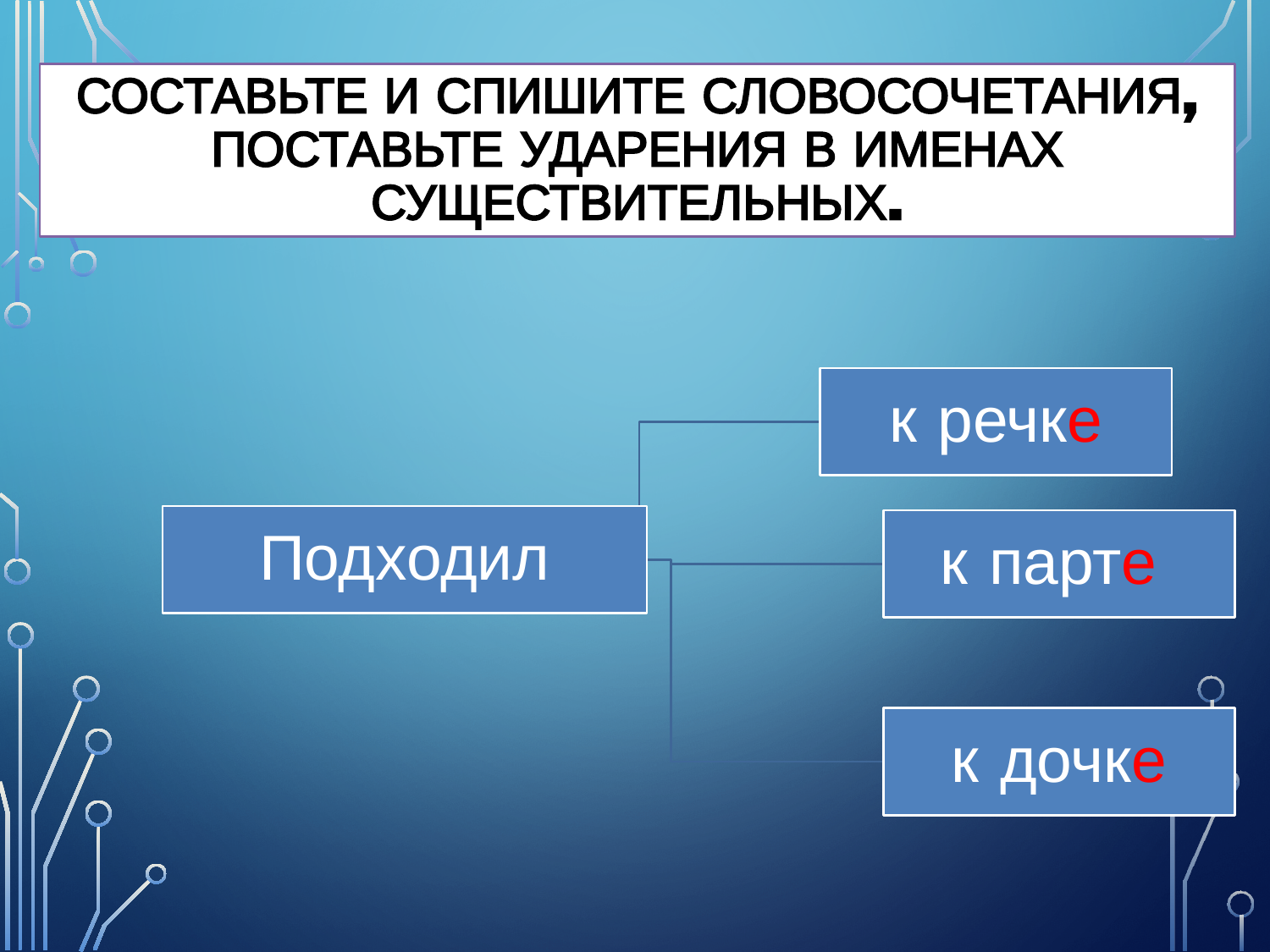

# Составьте и спишите словосочетания, поставьте ударения в именах существительных.

Подходил
к речке
к парте
к дочке